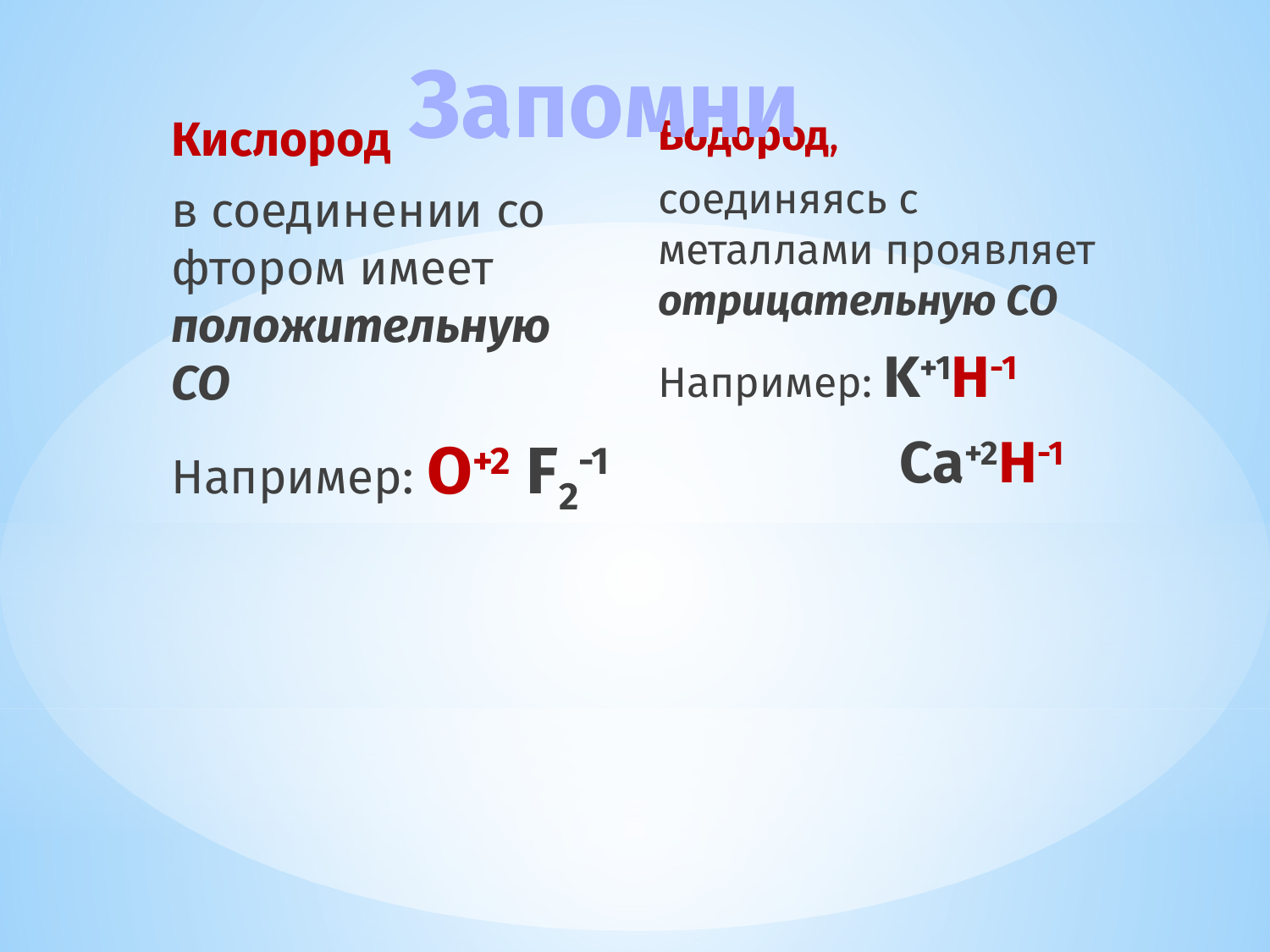

Запомни
Кислород
в соединении со фтором имеет положительную СО
Например: O+2 F2-1
Водород,
соединяясь с металлами проявляет отрицательную СО
Например: K+1H-1
                      Ca+2H-1